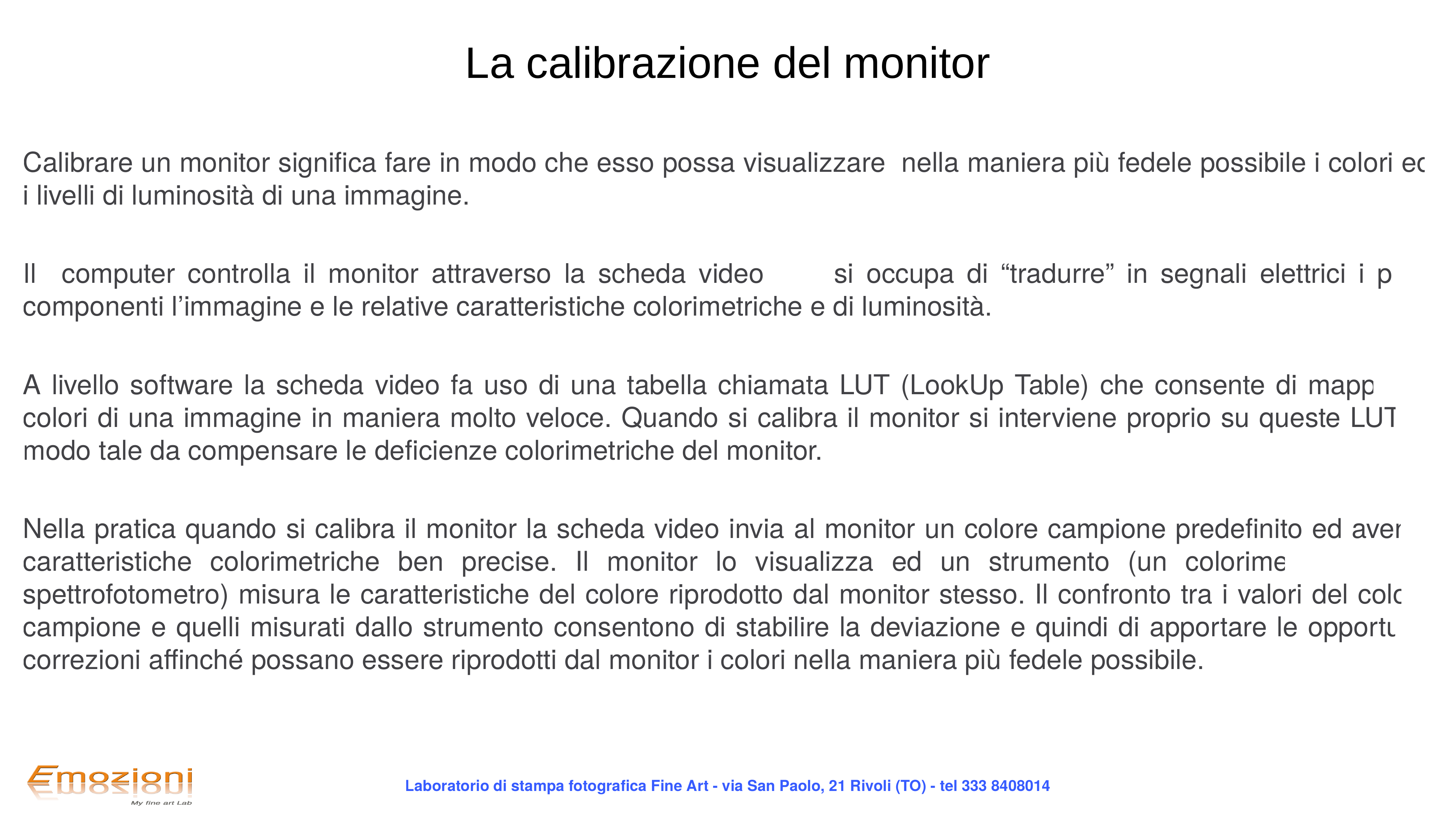

La calibrazione del monitor
Calibrare un monitor significa fare in modo che esso possa visualizzare  nella maniera più fedele possibile i colori ed i livelli di luminosità di una immagine.
Il  computer controlla il monitor attraverso la scheda video che si occupa di “tradurre” in segnali elettrici i pixel componenti l’immagine e le relative caratteristiche colorimetriche e di luminosità.
A livello software la scheda video fa uso di una tabella chiamata LUT (LookUp Table) che consente di mappare i colori di una immagine in maniera molto veloce. Quando si calibra il monitor si interviene proprio su queste LUT in modo tale da compensare le deficienze colorimetriche del monitor.
Nella pratica quando si calibra il monitor la scheda video invia al monitor un colore campione predefinito ed avente caratteristiche colorimetriche ben precise. Il monitor lo visualizza ed un strumento (un colorimetro od uno spettrofotometro) misura le caratteristiche del colore riprodotto dal monitor stesso. Il confronto tra i valori del colore campione e quelli misurati dallo strumento consentono di stabilire la deviazione e quindi di apportare le opportune correzioni affinché possano essere riprodotti dal monitor i colori nella maniera più fedele possibile.